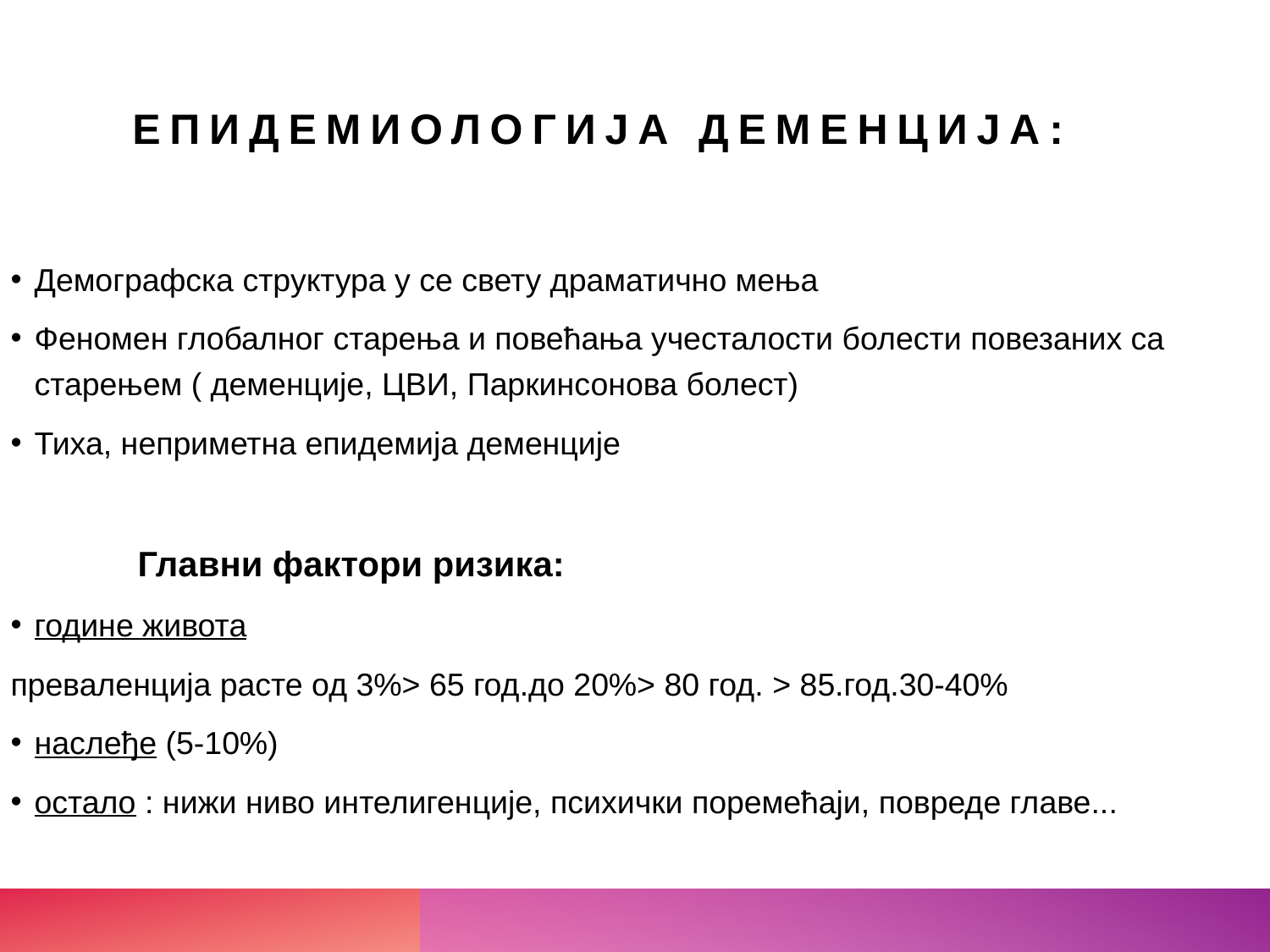

# Епидемиологија деменција:
Демографска структура у се свету драматично мења
Феномен глобалног старења и повећања учесталости болести повезаних са старењем ( деменције, ЦВИ, Паркинсонова болест)
Тиха, неприметна епидемија деменције

	Главни фактори ризика:
године живота
преваленција расте од 3%> 65 год.до 20%> 80 год. > 85.год.30-40%
наслеђе (5-10%)
остало : нижи ниво интелигенције, психички поремећаји, повреде главе...